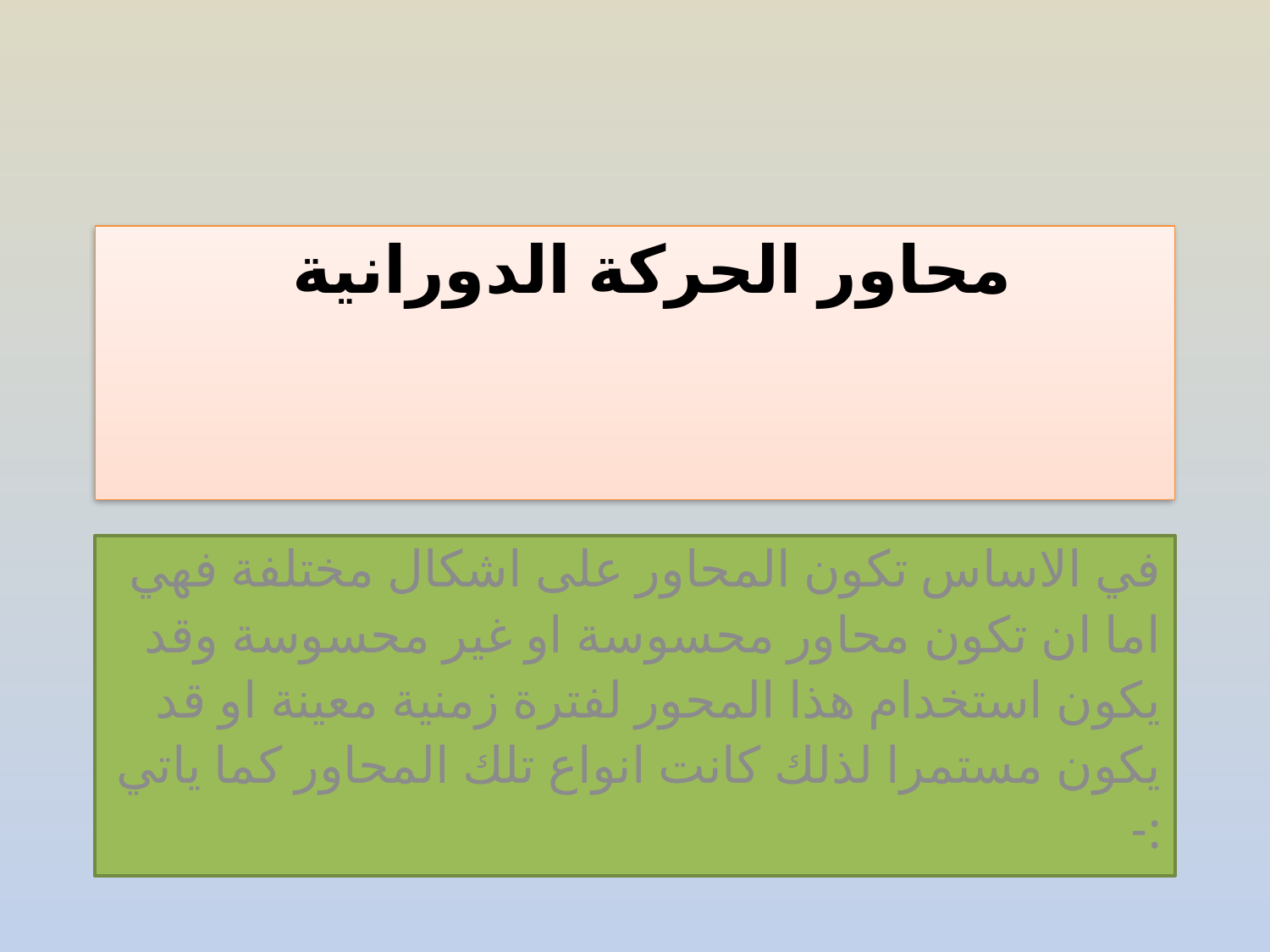

# محاور الحركة الدورانية
في الاساس تكون المحاور على اشكال مختلفة فهي اما ان تكون محاور محسوسة او غير محسوسة وقد يكون استخدام هذا المحور لفترة زمنية معينة او قد يكون مستمرا لذلك كانت انواع تلك المحاور كما ياتي :-